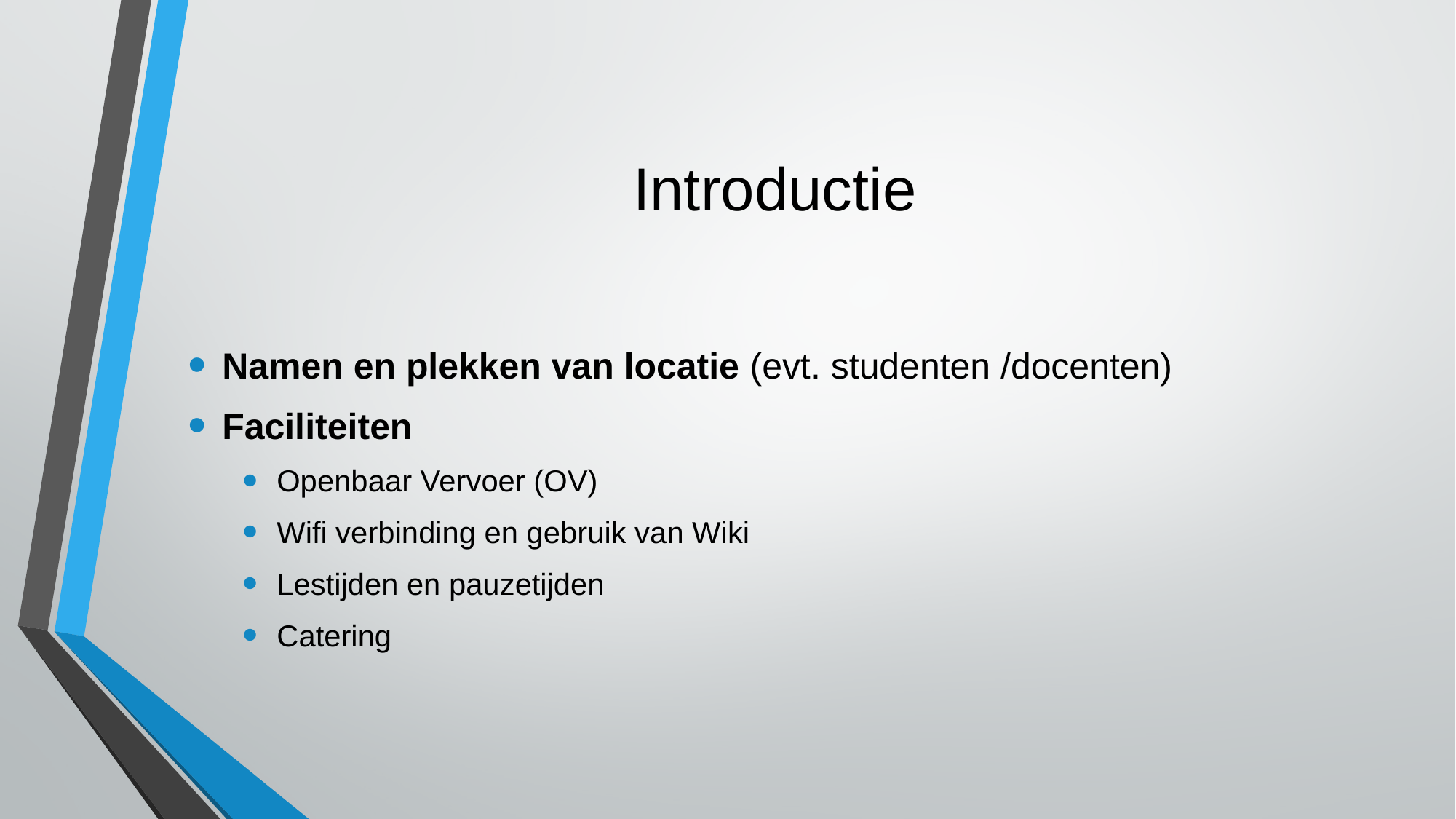

# Introductie

Namen en plekken van locatie (evt. studenten /docenten)
Faciliteiten
Openbaar Vervoer (OV)
Wifi verbinding en gebruik van Wiki
Lestijden en pauzetijden
Catering